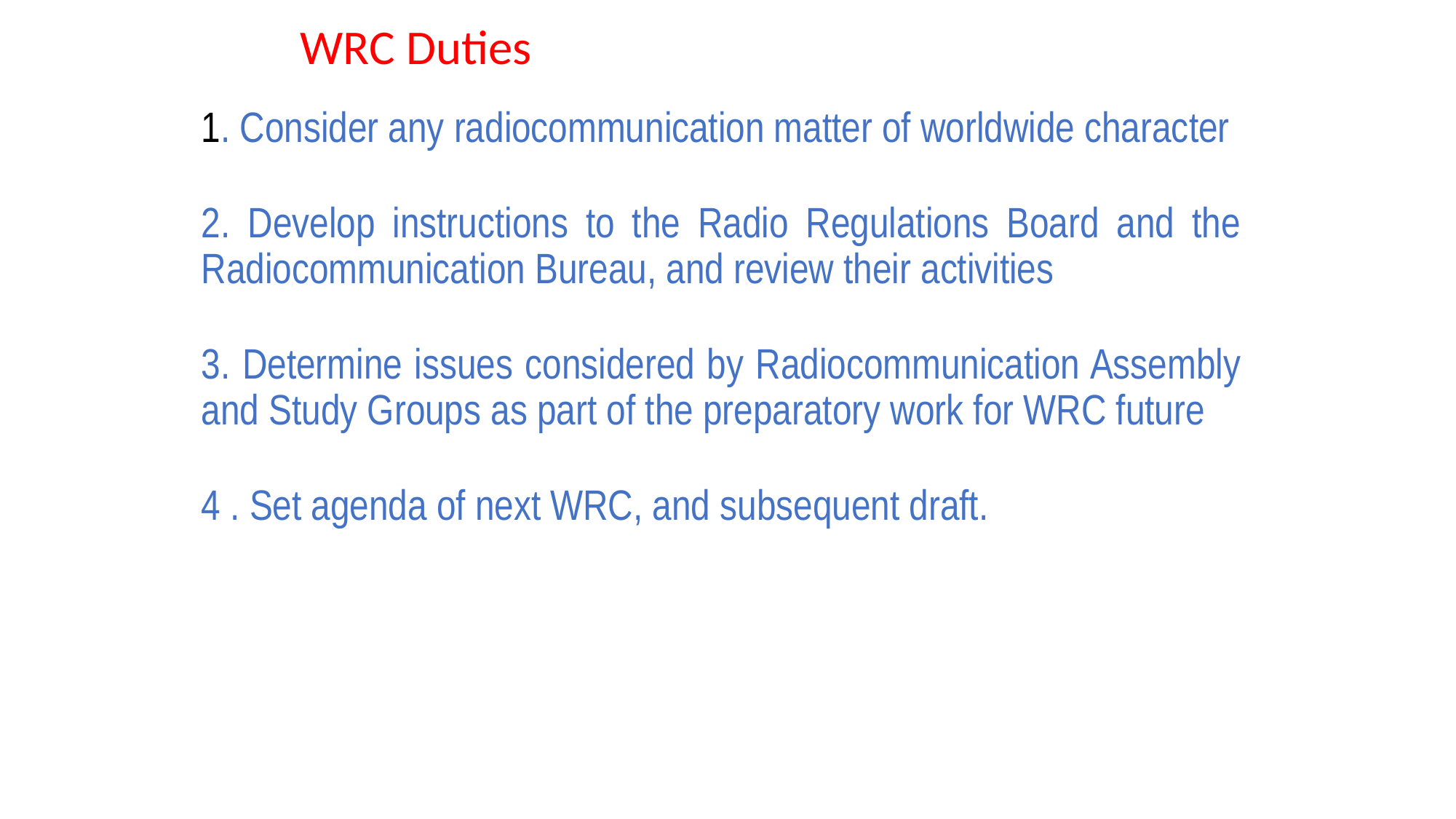

# WRC Duties
1. Consider any radiocommunication matter of worldwide character

2. Develop instructions to the Radio Regulations Board and the Radiocommunication Bureau, and review their activities

3. Determine issues considered by Radiocommunication Assembly and Study Groups as part of the preparatory work for WRC future

4 . Set agenda of next WRC, and subsequent draft.